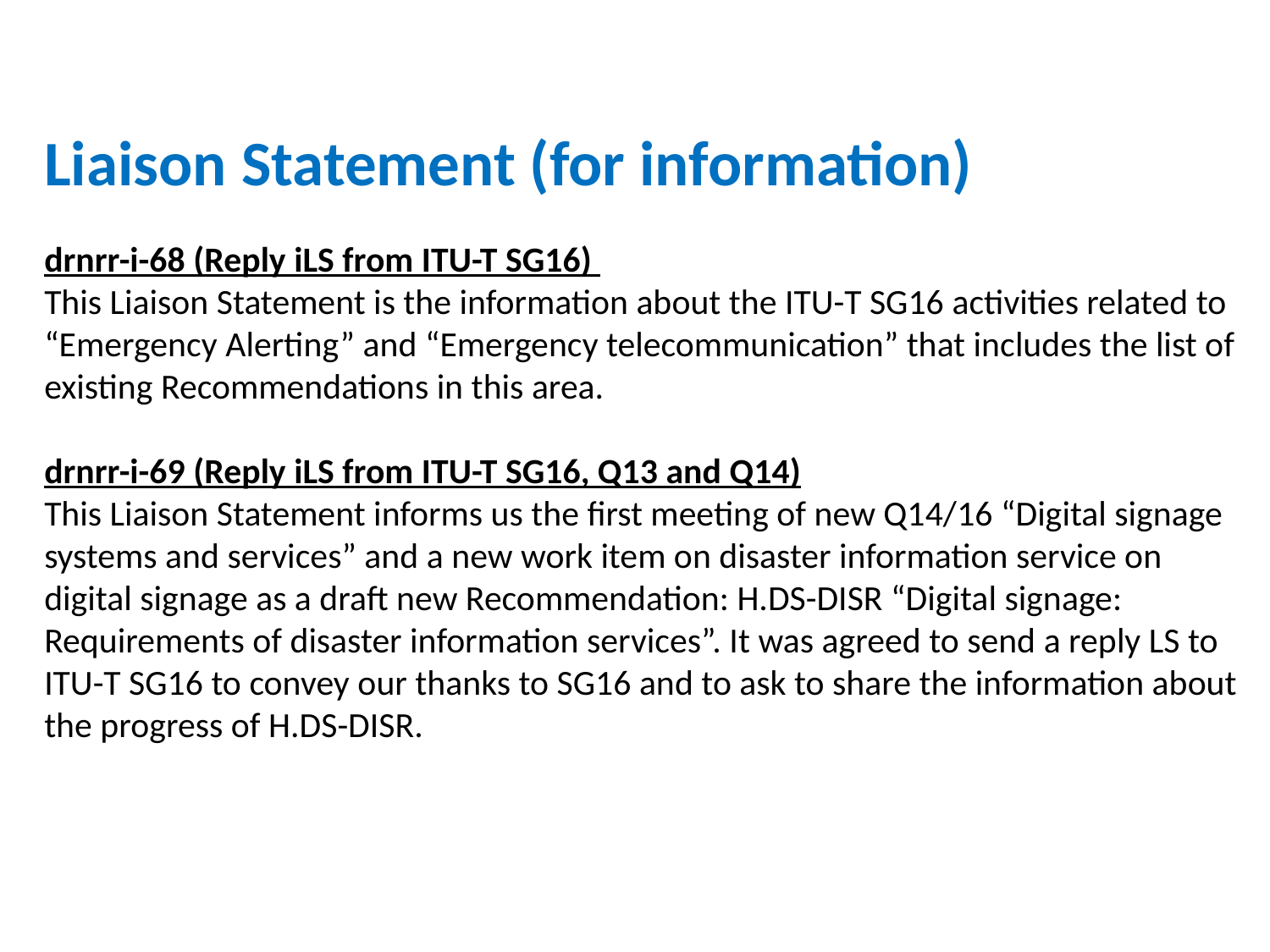

Liaison Statement (for information)

drnrr-i-68 (Reply iLS from ITU-T SG16)
This Liaison Statement is the information about the ITU-T SG16 activities related to “Emergency Alerting” and “Emergency telecommunication” that includes the list of existing Recommendations in this area.

drnrr-i-69 (Reply iLS from ITU-T SG16, Q13 and Q14)
This Liaison Statement informs us the first meeting of new Q14/16 “Digital signage systems and services” and a new work item on disaster information service on digital signage as a draft new Recommendation: H.DS-DISR “Digital signage: Requirements of disaster information services”. It was agreed to send a reply LS to ITU-T SG16 to convey our thanks to SG16 and to ask to share the information about the progress of H.DS-DISR.